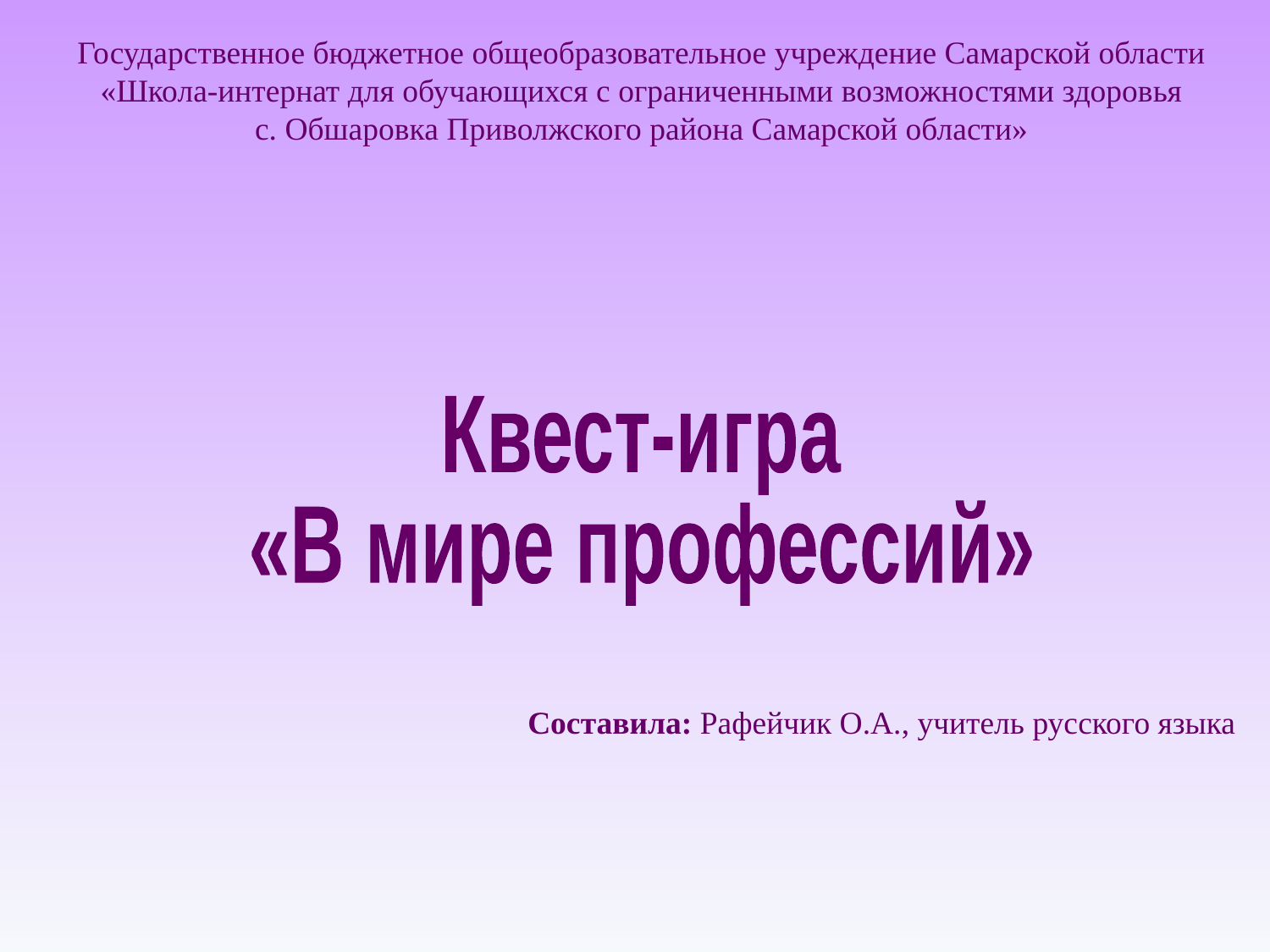

Государственное бюджетное общеобразовательное учреждение Самарской области «Школа-интернат для обучающихся с ограниченными возможностями здоровья с. Обшаровка Приволжского района Самарской области»
Квест-игра
«В мире профессий»
Составила: Рафейчик О.А., учитель русского языка